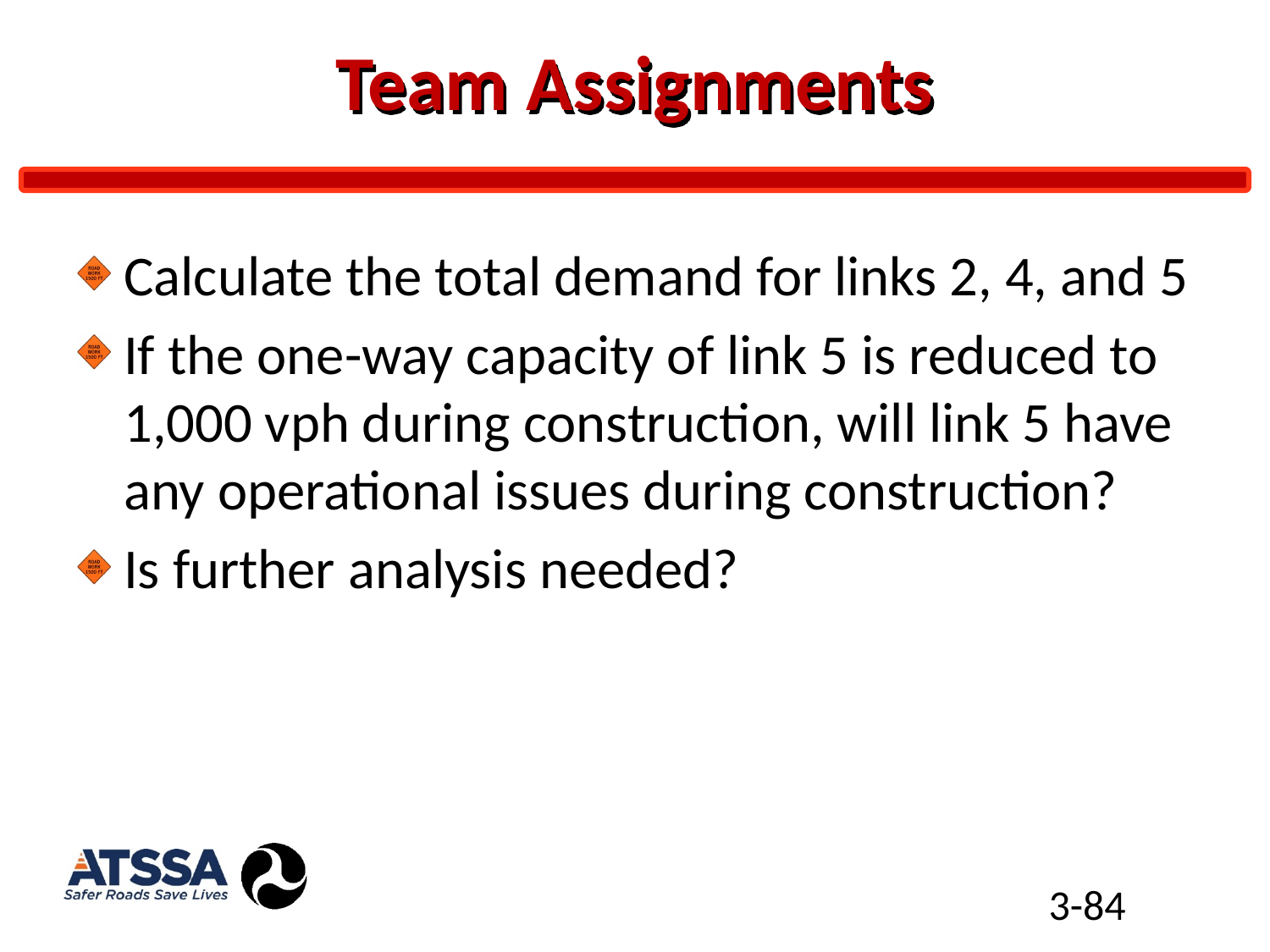

# Team Assignments
Calculate the total demand for links 2, 4, and 5
If the one-way capacity of link 5 is reduced to 1,000 vph during construction, will link 5 have any operational issues during construction?
Is further analysis needed?